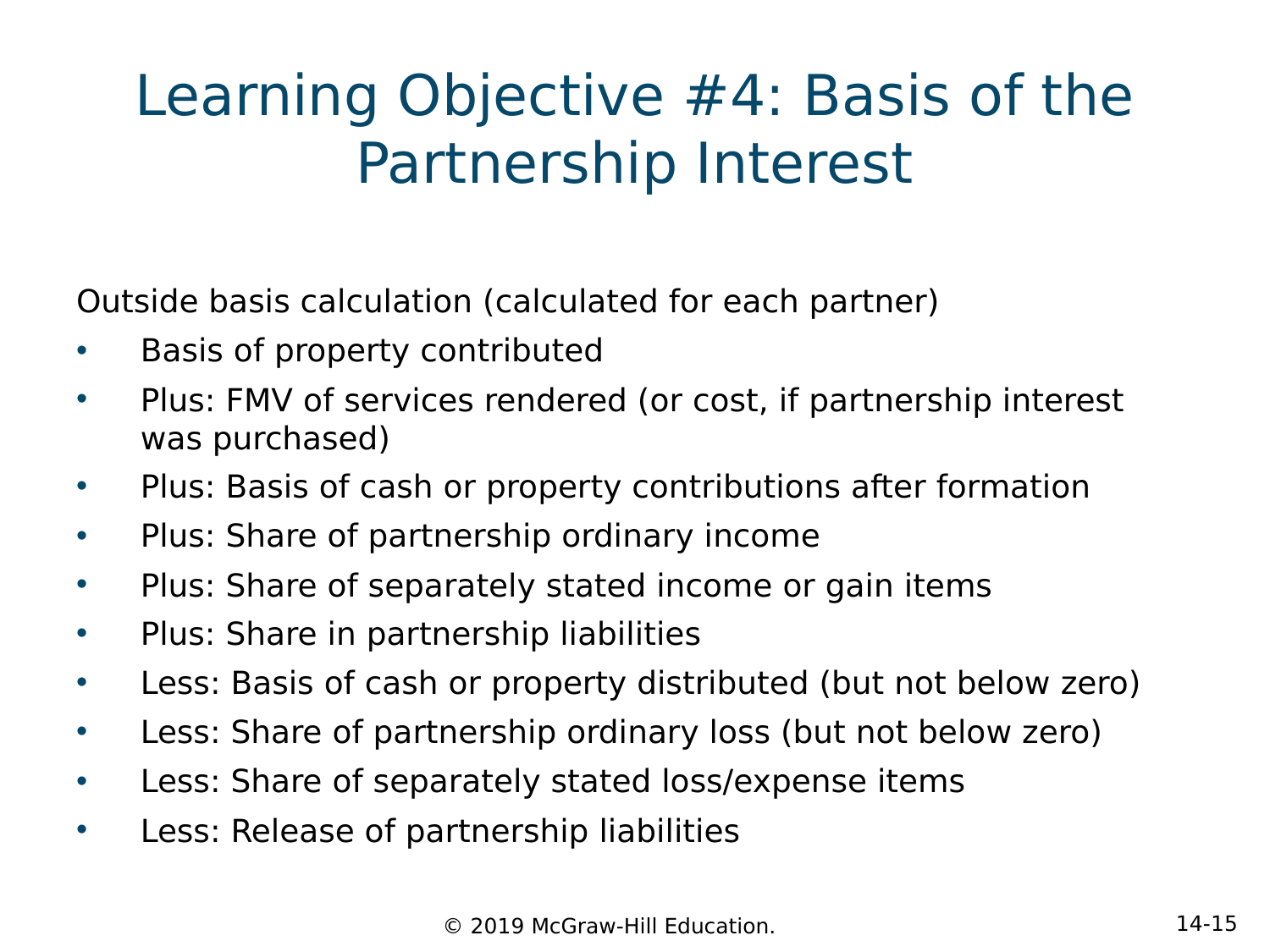

# Learning Objective #4: Basis of the Partnership Interest
Outside basis calculation (calculated for each partner)
Basis of property contributed
Plus: FMV of services rendered (or cost, if partnership interest was purchased)
Plus: Basis of cash or property contributions after formation
Plus: Share of partnership ordinary income
Plus: Share of separately stated income or gain items
Plus: Share in partnership liabilities
Less: Basis of cash or property distributed (but not below zero)
Less: Share of partnership ordinary loss (but not below zero)
Less: Share of separately stated loss/expense items
Less: Release of partnership liabilities